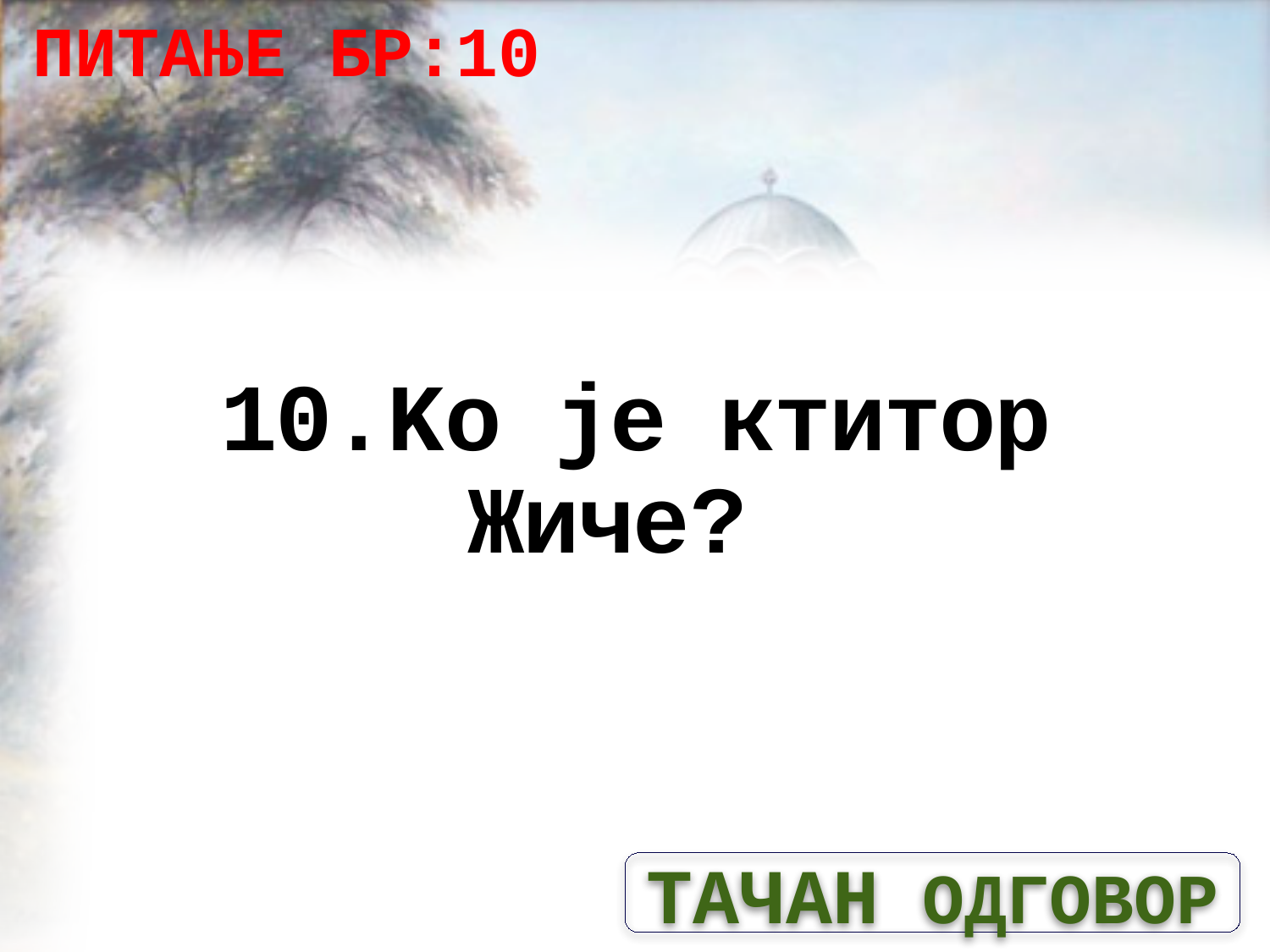

ПИТАЊЕ БР:10
# 10.Kо је ктитор Жиче?
ТАЧАН ОДГОВОР